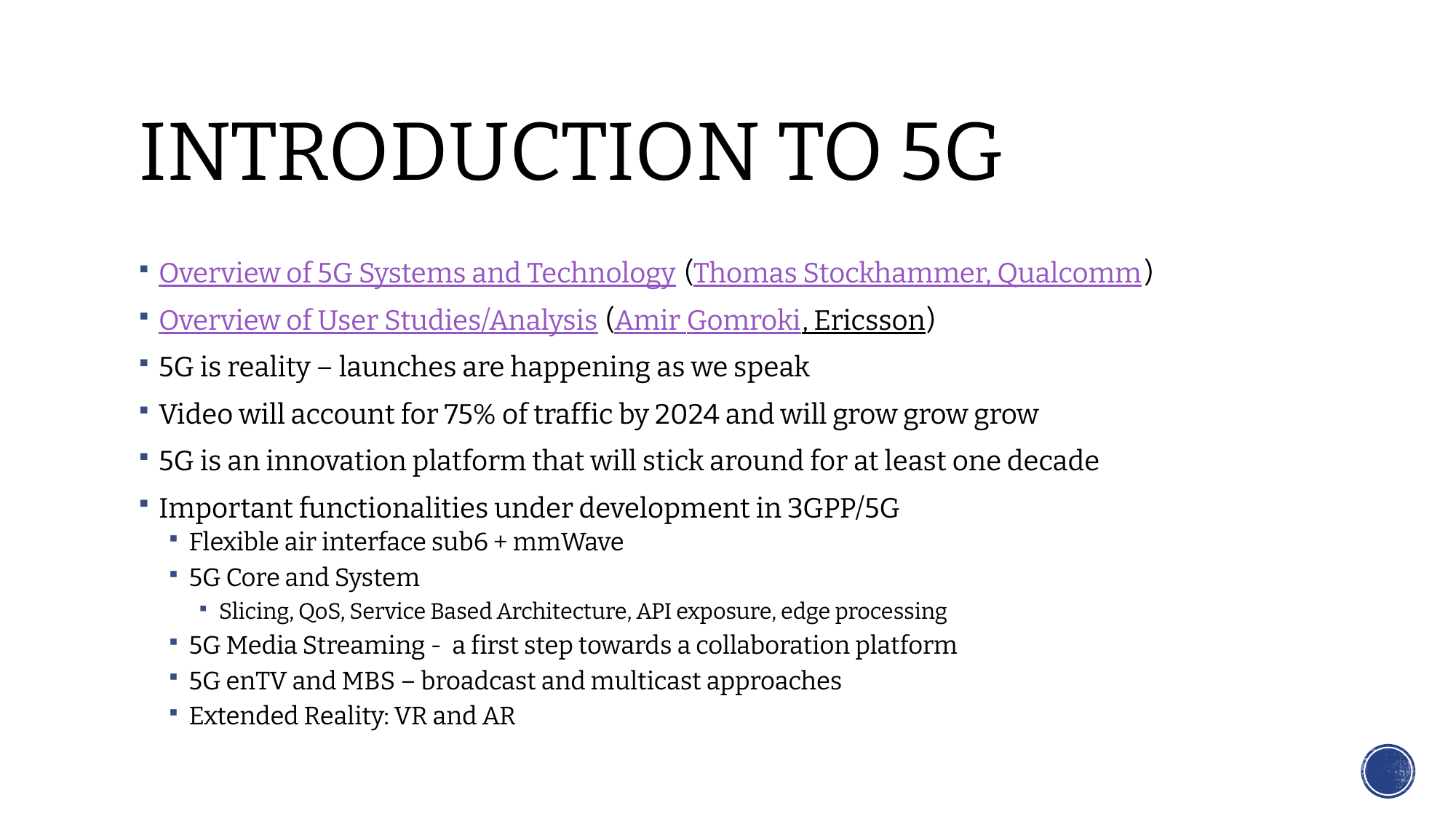

# Introduction to 5G
Overview of 5G Systems and Technology (Thomas Stockhammer, Qualcomm)
Overview of User Studies/Analysis (Amir Gomroki, Ericsson)
5G is reality – launches are happening as we speak
Video will account for 75% of traffic by 2024 and will grow grow grow
5G is an innovation platform that will stick around for at least one decade
Important functionalities under development in 3GPP/5G
Flexible air interface sub6 + mmWave
5G Core and System
Slicing, QoS, Service Based Architecture, API exposure, edge processing
5G Media Streaming -  a first step towards a collaboration platform
5G enTV and MBS – broadcast and multicast approaches
Extended Reality: VR and AR